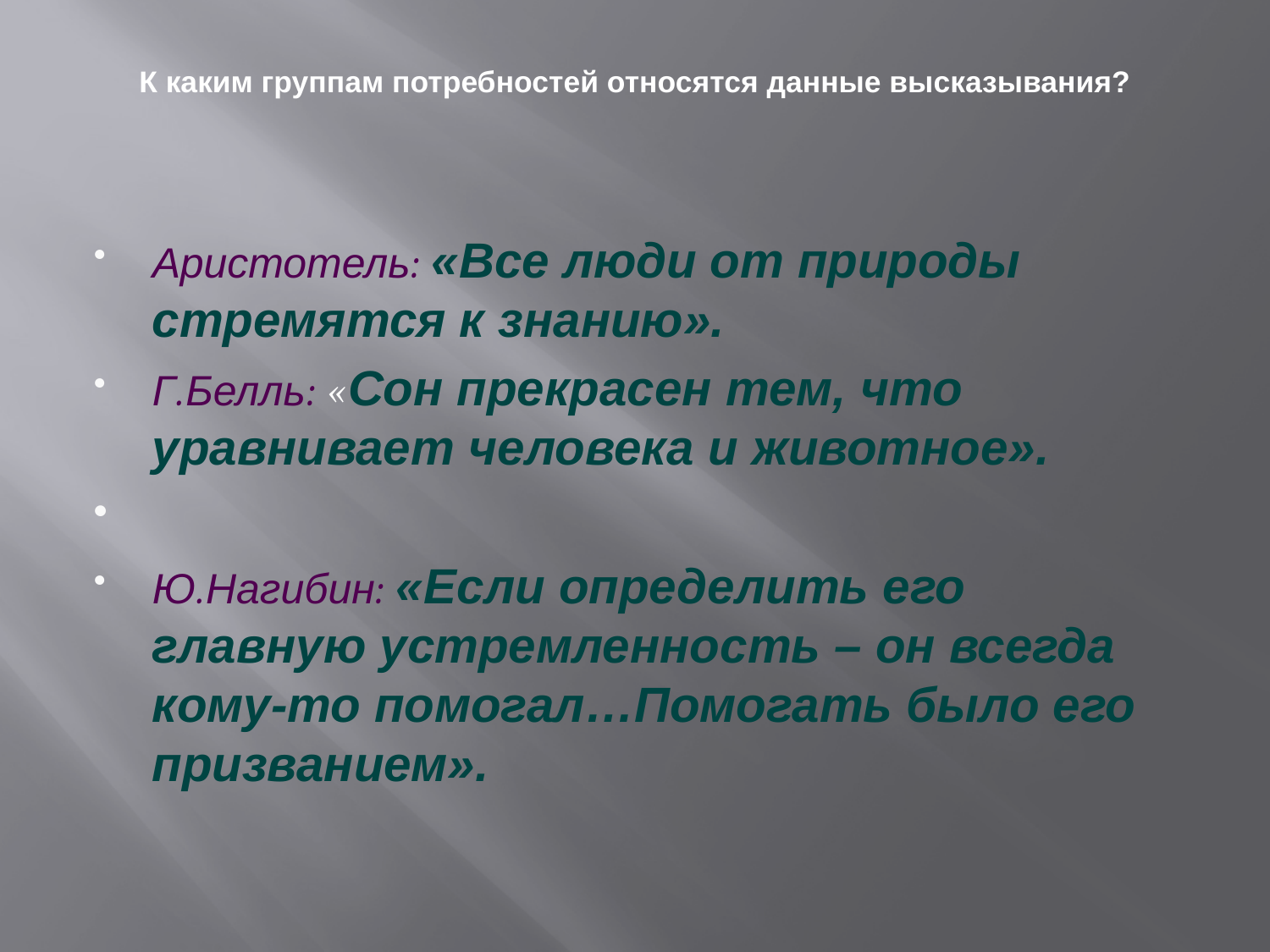

# К каким группам потребностей относятся данные высказывания?
Аристотель: «Все люди от природы стремятся к знанию».
Г.Белль: «Сон прекрасен тем, что уравнивает человека и животное».

Ю.Нагибин: «Если определить его главную устремленность – он всегда кому-то помогал…Помогать было его призванием».